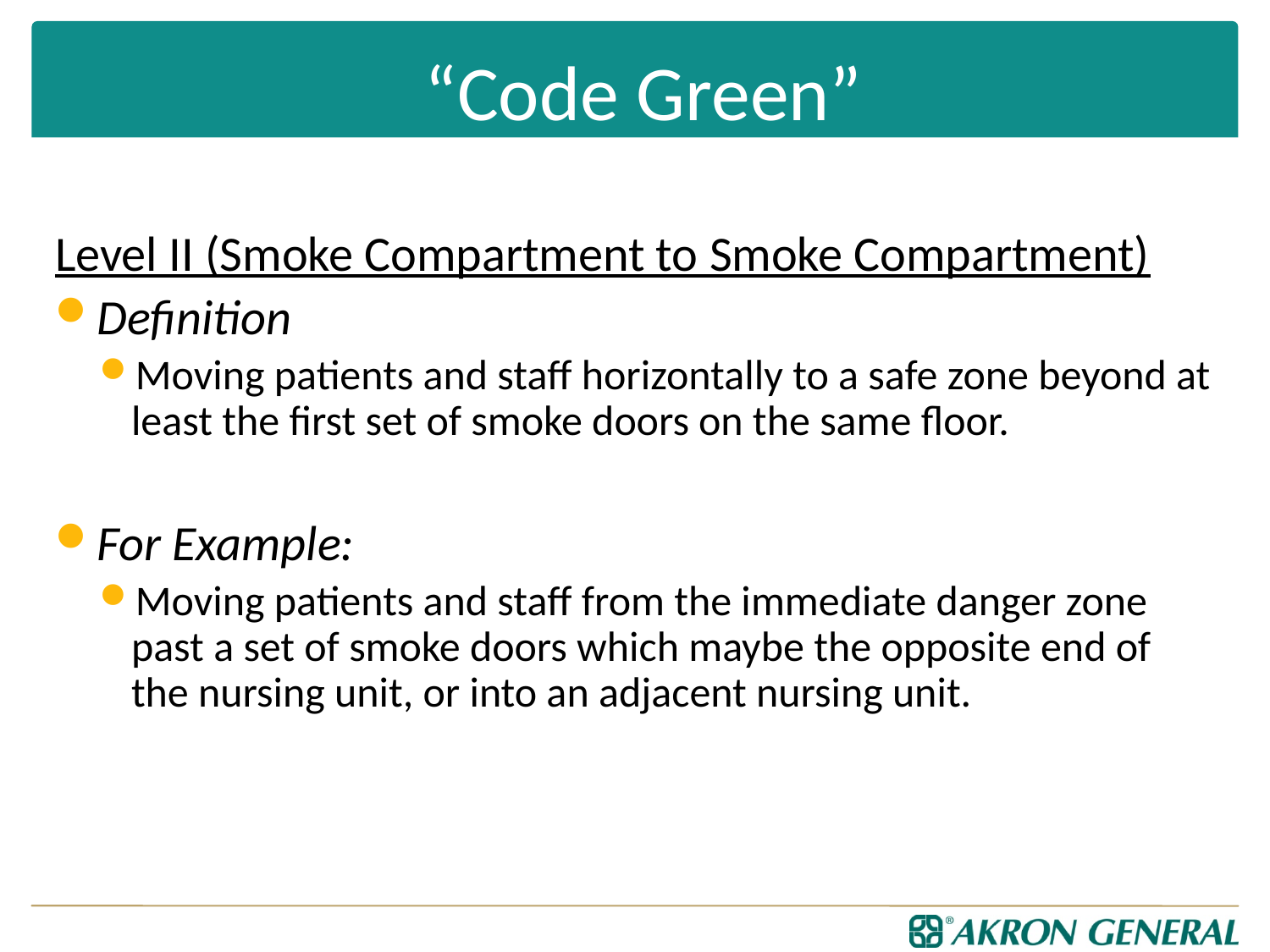

# “Code Green”
Level II (Smoke Compartment to Smoke Compartment)
Definition
Moving patients and staff horizontally to a safe zone beyond at least the first set of smoke doors on the same floor.

For Example:
Moving patients and staff from the immediate danger zone past a set of smoke doors which maybe the opposite end of the nursing unit, or into an adjacent nursing unit.